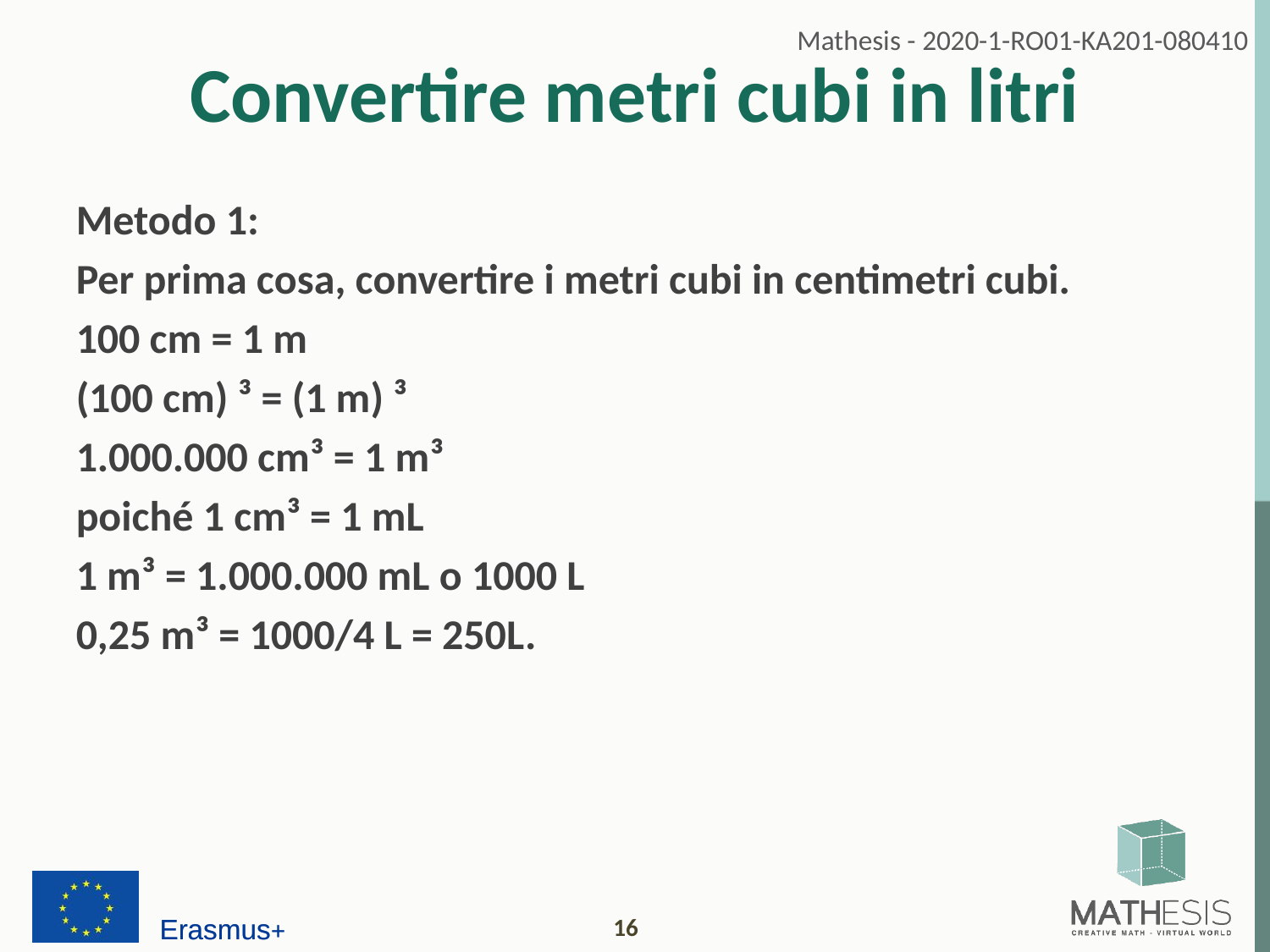

# Convertire metri cubi in litri
Metodo 1:
Per prima cosa, convertire i metri cubi in centimetri cubi.
100 cm = 1 m
(100 cm) ³ = (1 m) ³
1.000.000 cm³ = 1 m³
poiché 1 cm³ = 1 mL
1 m³ = 1.000.000 mL o 1000 L
0,25 m³ = 1000/4 L = 250L.